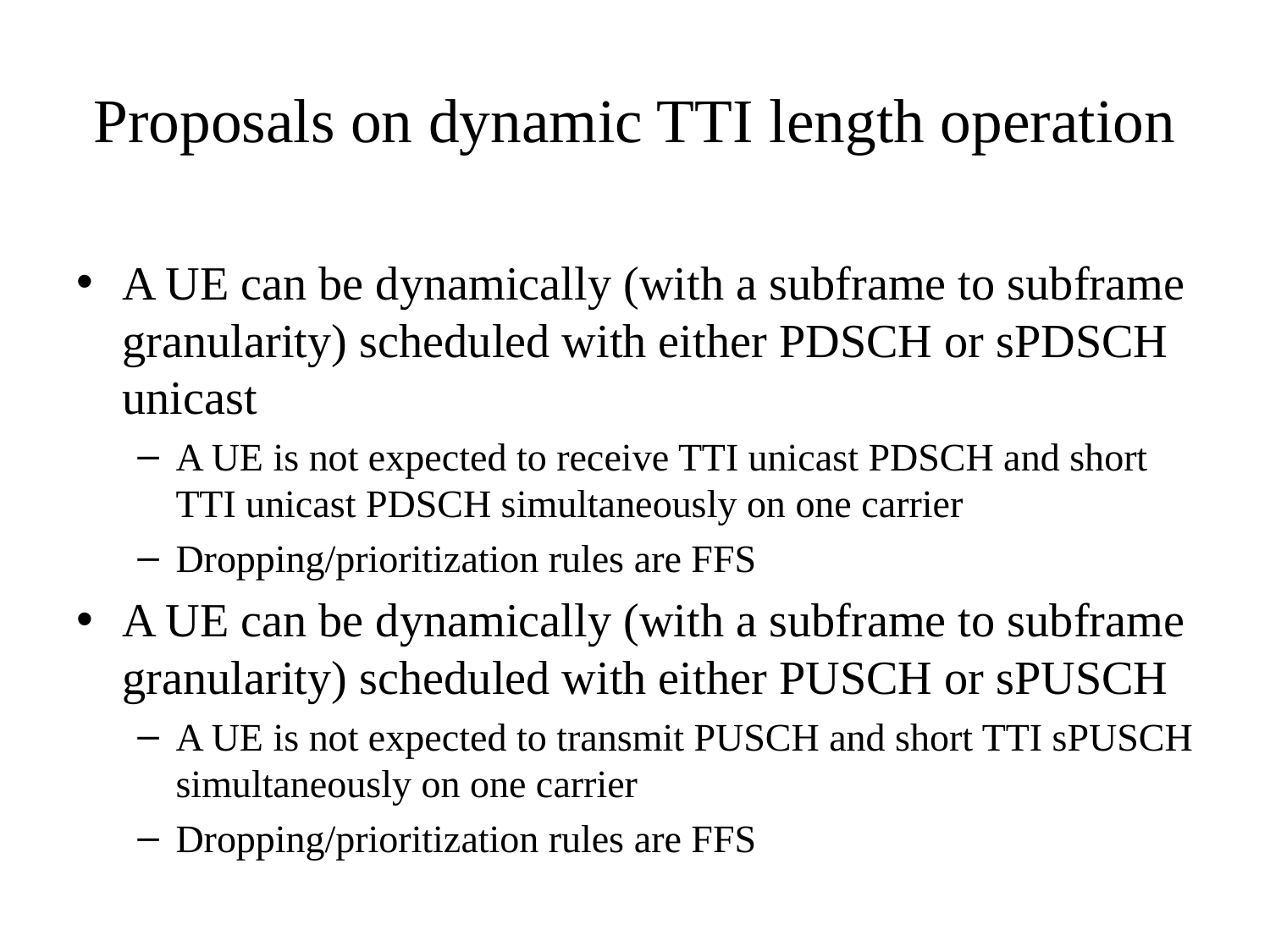

# Proposals on dynamic TTI length operation
A UE can be dynamically (with a subframe to subframe granularity) scheduled with either PDSCH or sPDSCH unicast
A UE is not expected to receive TTI unicast PDSCH and short TTI unicast PDSCH simultaneously on one carrier
Dropping/prioritization rules are FFS
A UE can be dynamically (with a subframe to subframe granularity) scheduled with either PUSCH or sPUSCH
A UE is not expected to transmit PUSCH and short TTI sPUSCH simultaneously on one carrier
Dropping/prioritization rules are FFS